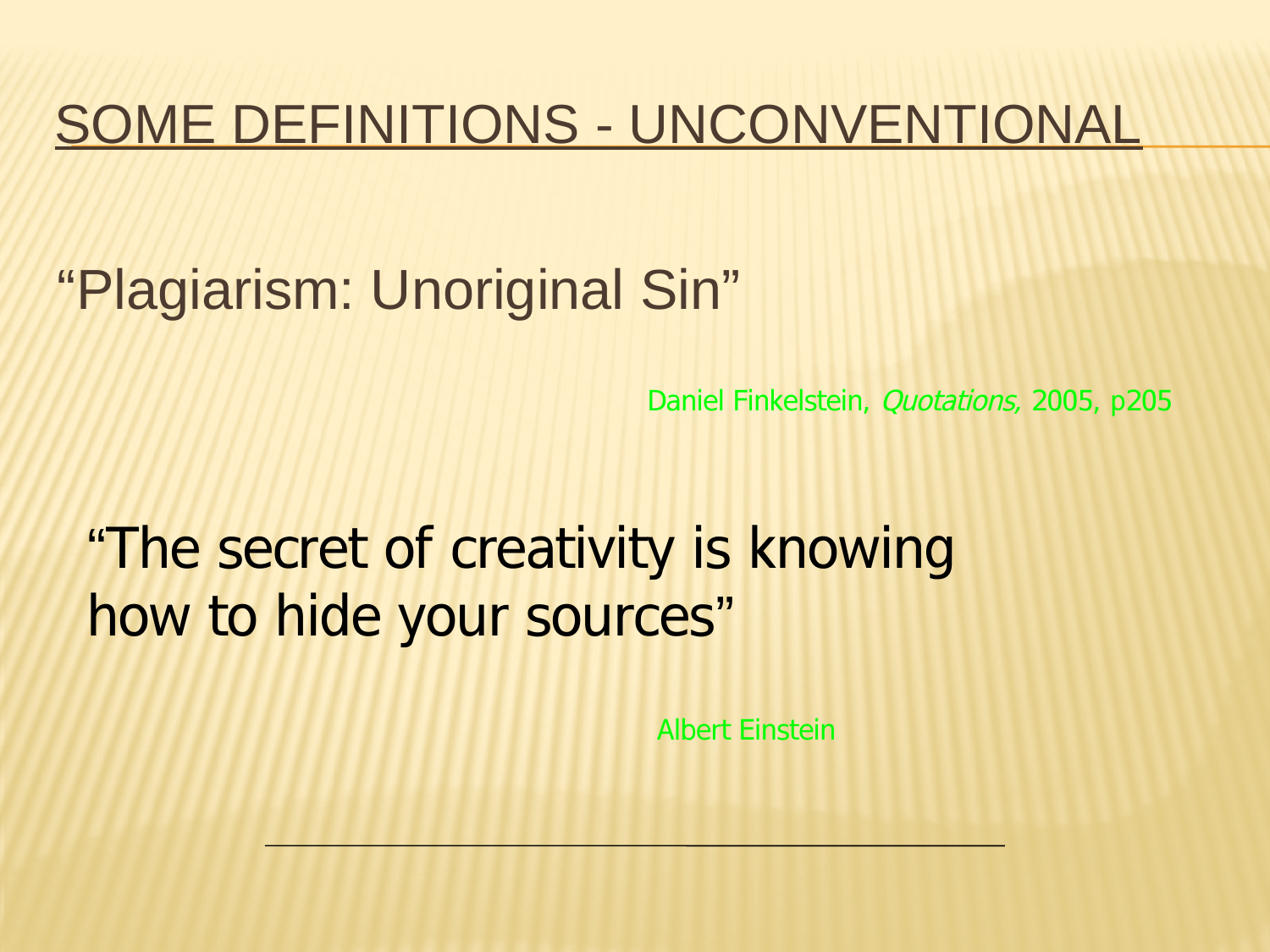

# Some Definitions - Unconventional
“Plagiarism: Unoriginal Sin”

Daniel Finkelstein, Quotations, 2005, p205
“The secret of creativity is knowing how to hide your sources”
Albert Einstein